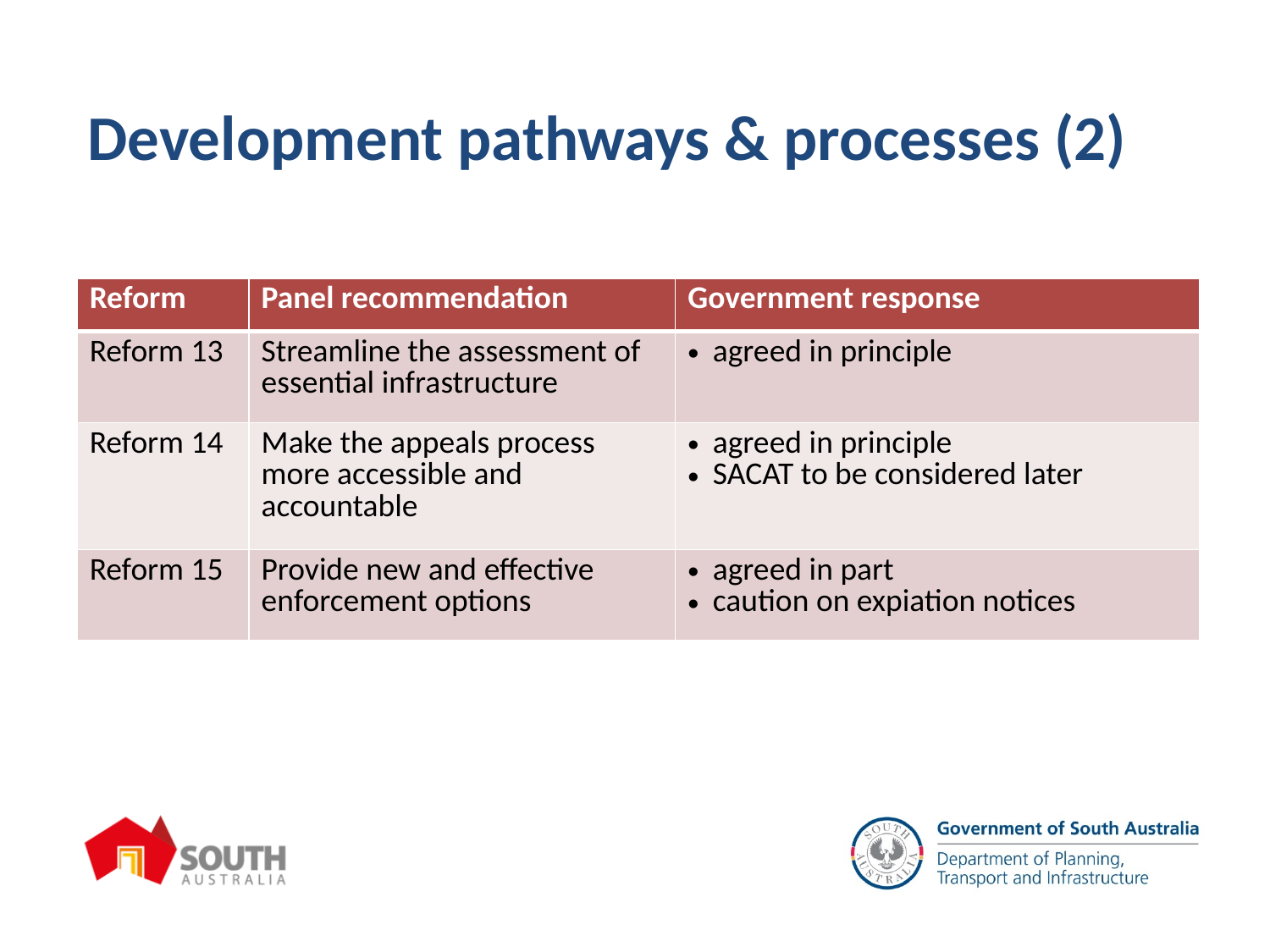

# Development pathways & processes (2)
| Reform | Panel recommendation | Government response |
| --- | --- | --- |
| Reform 13 | Streamline the assessment of essential infrastructure | agreed in principle |
| Reform 14 | Make the appeals process more accessible and accountable | agreed in principle SACAT to be considered later |
| Reform 15 | Provide new and effective enforcement options | agreed in part caution on expiation notices |